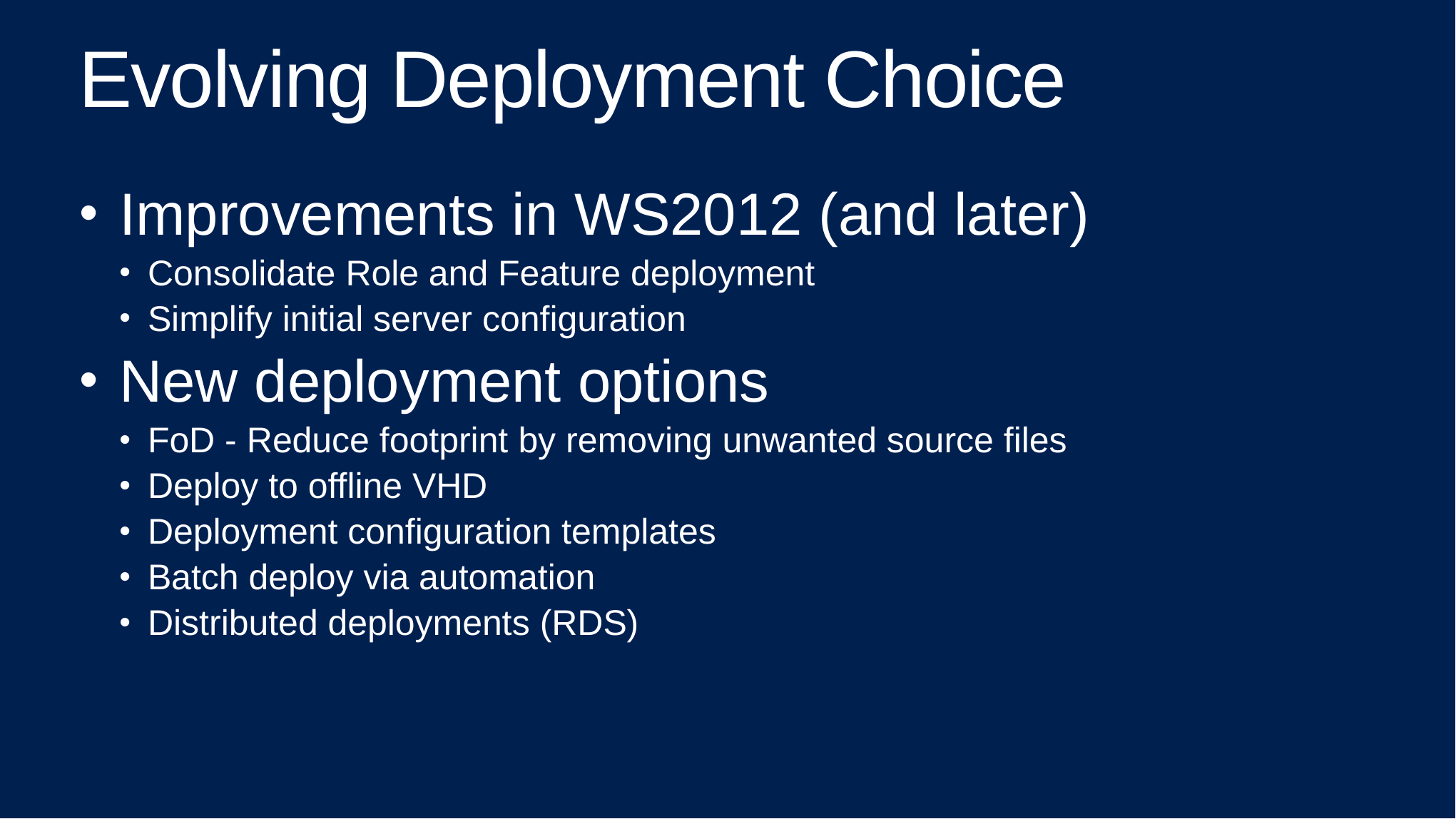

# Evolving Deployment Choice
Improvements in WS2012 (and later)
Consolidate Role and Feature deployment
Simplify initial server configuration
New deployment options
FoD - Reduce footprint by removing unwanted source files
Deploy to offline VHD
Deployment configuration templates
Batch deploy via automation
Distributed deployments (RDS)